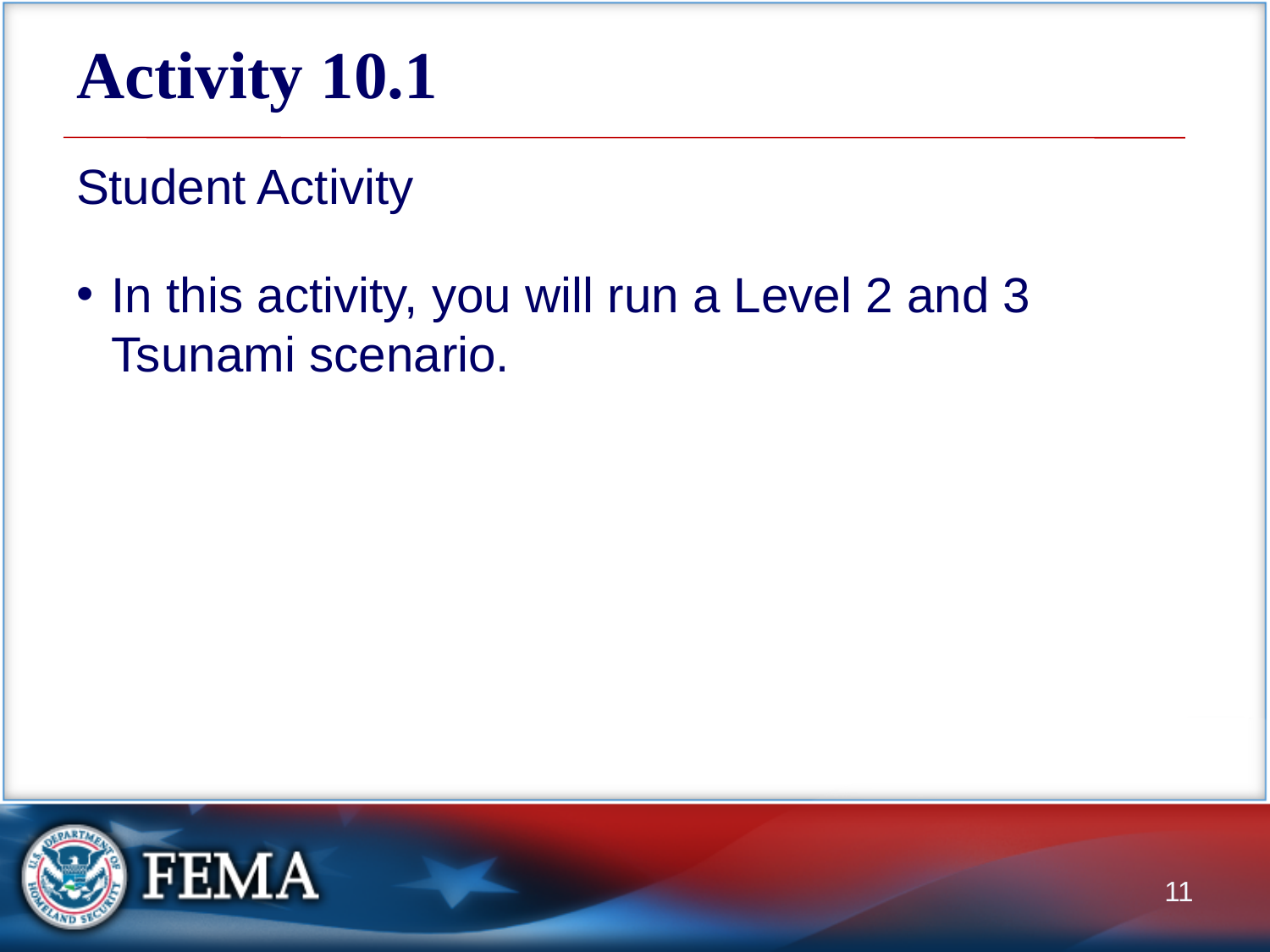

# Activity 10.1
Student Activity
In this activity, you will run a Level 2 and 3 Tsunami scenario.
11